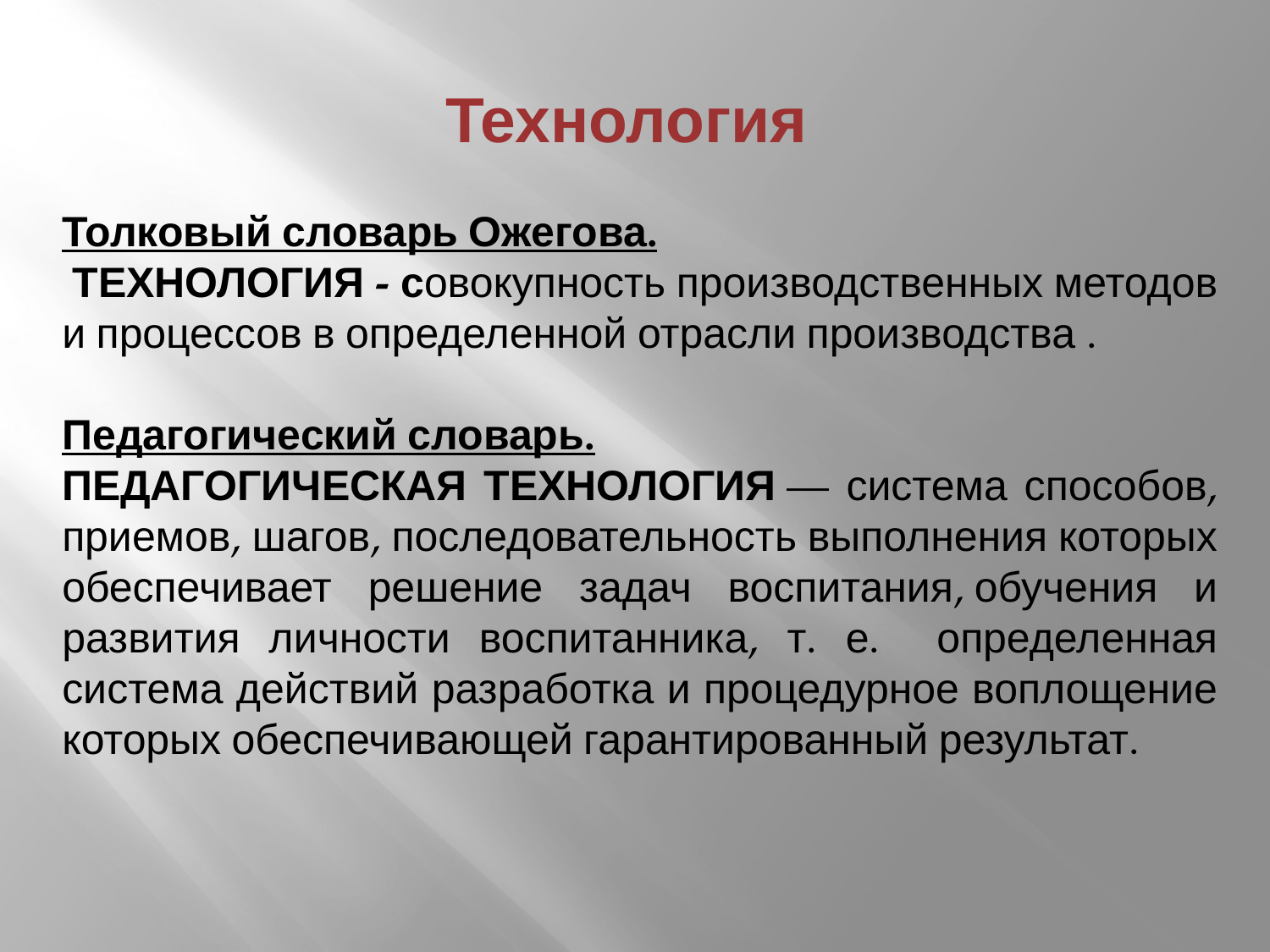

# Технология
Толковый словарь Ожегова.
 ТЕХНОЛОГИЯ - совокупность производственных методов и процессов в определенной отрасли производства .

Педагогический словарь.
ПЕДАГОГИЧЕСКАЯ ТЕХНОЛОГИЯ — система способов, приемов, шагов, последовательность выполнения которых обеспечивает решение задач воспитания, обучения и развития личности воспитанника, т. е.  определенная система действий разработка и процедурное воплощение которых обеспечивающей гарантированный результат.